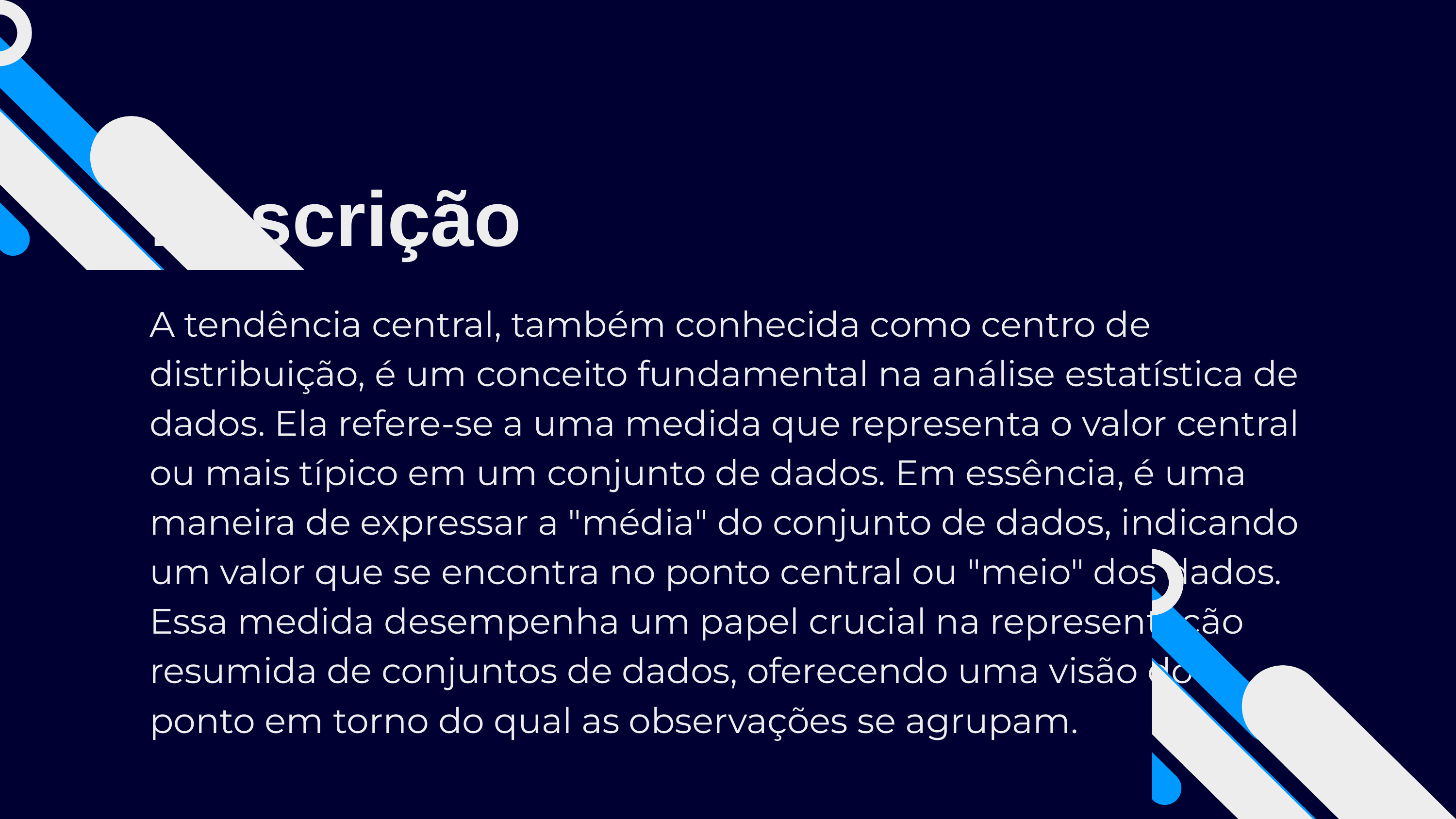

Descrição
A tendência central, também conhecida como centro de distribuição, é um conceito fundamental na análise estatística de dados. Ela refere-se a uma medida que representa o valor central ou mais típico em um conjunto de dados. Em essência, é uma maneira de expressar a "média" do conjunto de dados, indicando um valor que se encontra no ponto central ou "meio" dos dados. Essa medida desempenha um papel crucial na representação resumida de conjuntos de dados, oferecendo uma visão do ponto em torno do qual as observações se agrupam.